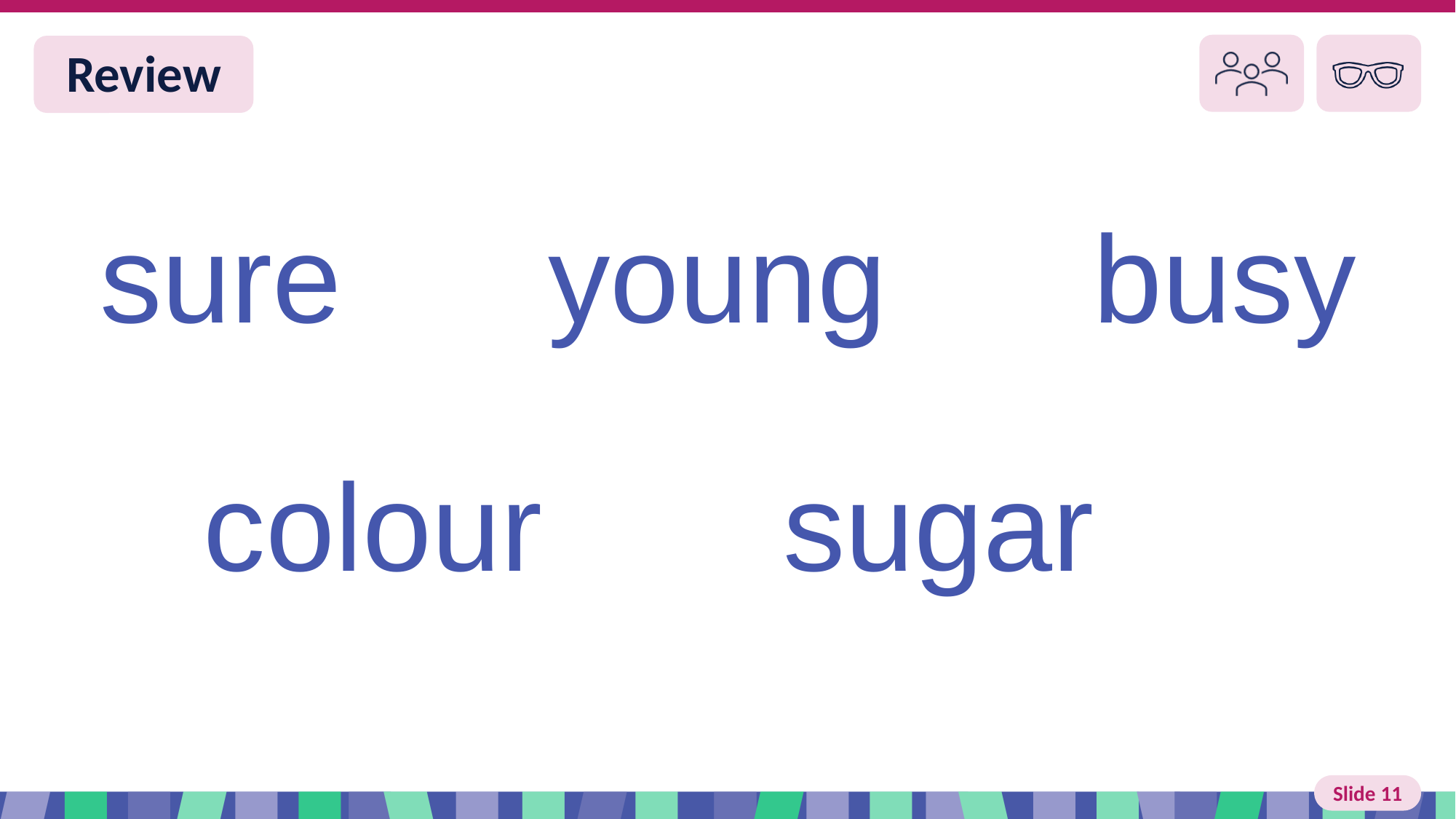

Slide 11 Review you do
sure      young      busy
colour       sugar